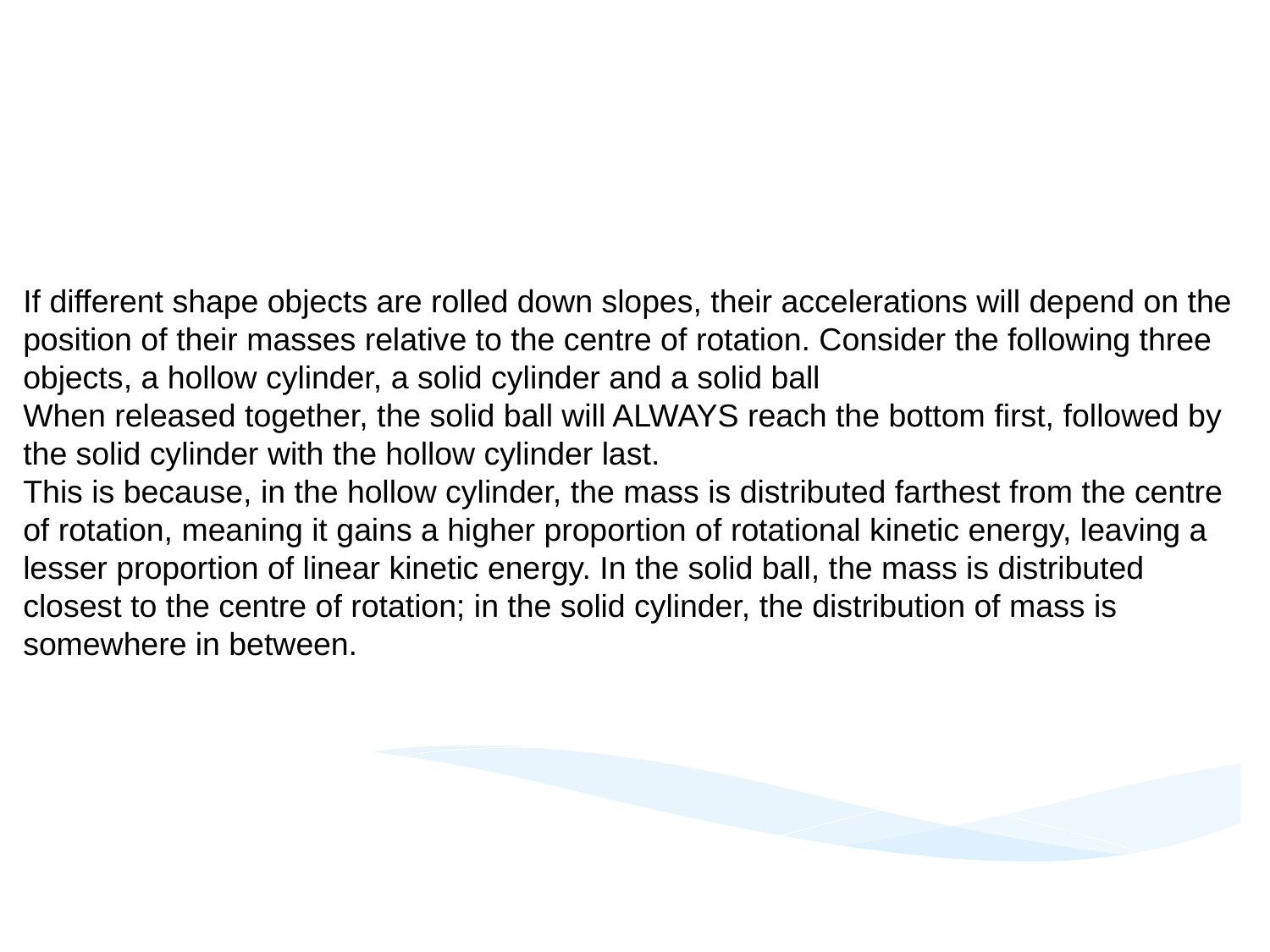

If different shape objects are rolled down slopes, their accelerations will depend on the position of their masses relative to the centre of rotation. Consider the following three objects, a hollow cylinder, a solid cylinder and a solid ball
When released together, the solid ball will ALWAYS reach the bottom first, followed by the solid cylinder with the hollow cylinder last.
This is because, in the hollow cylinder, the mass is distributed farthest from the centre of rotation, meaning it gains a higher proportion of rotational kinetic energy, leaving a lesser proportion of linear kinetic energy. In the solid ball, the mass is distributed closest to the centre of rotation; in the solid cylinder, the distribution of mass is somewhere in between.